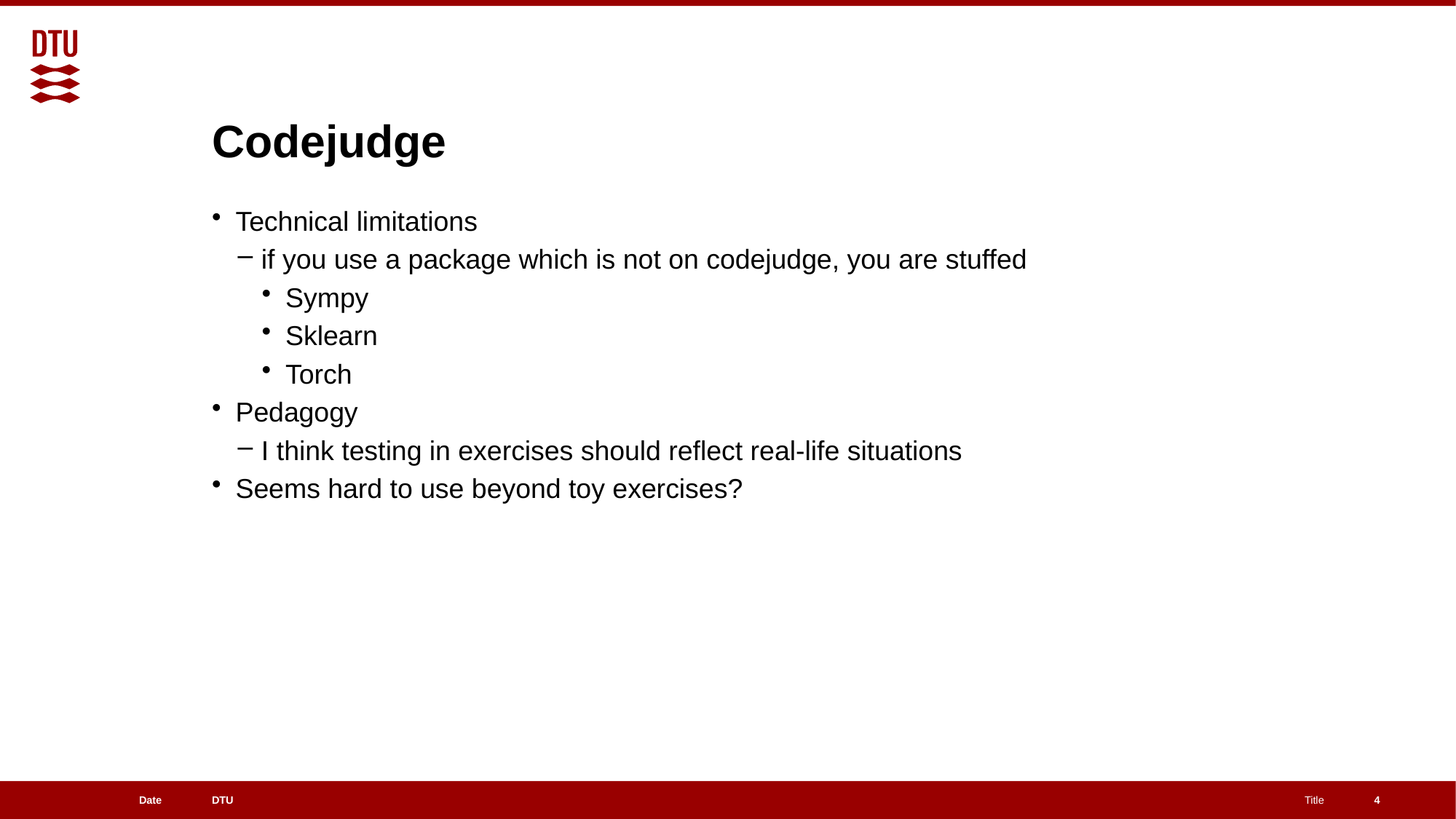

# Codejudge
Technical limitations
if you use a package which is not on codejudge, you are stuffed
Sympy
Sklearn
Torch
Pedagogy
I think testing in exercises should reflect real-life situations
Seems hard to use beyond toy exercises?
4